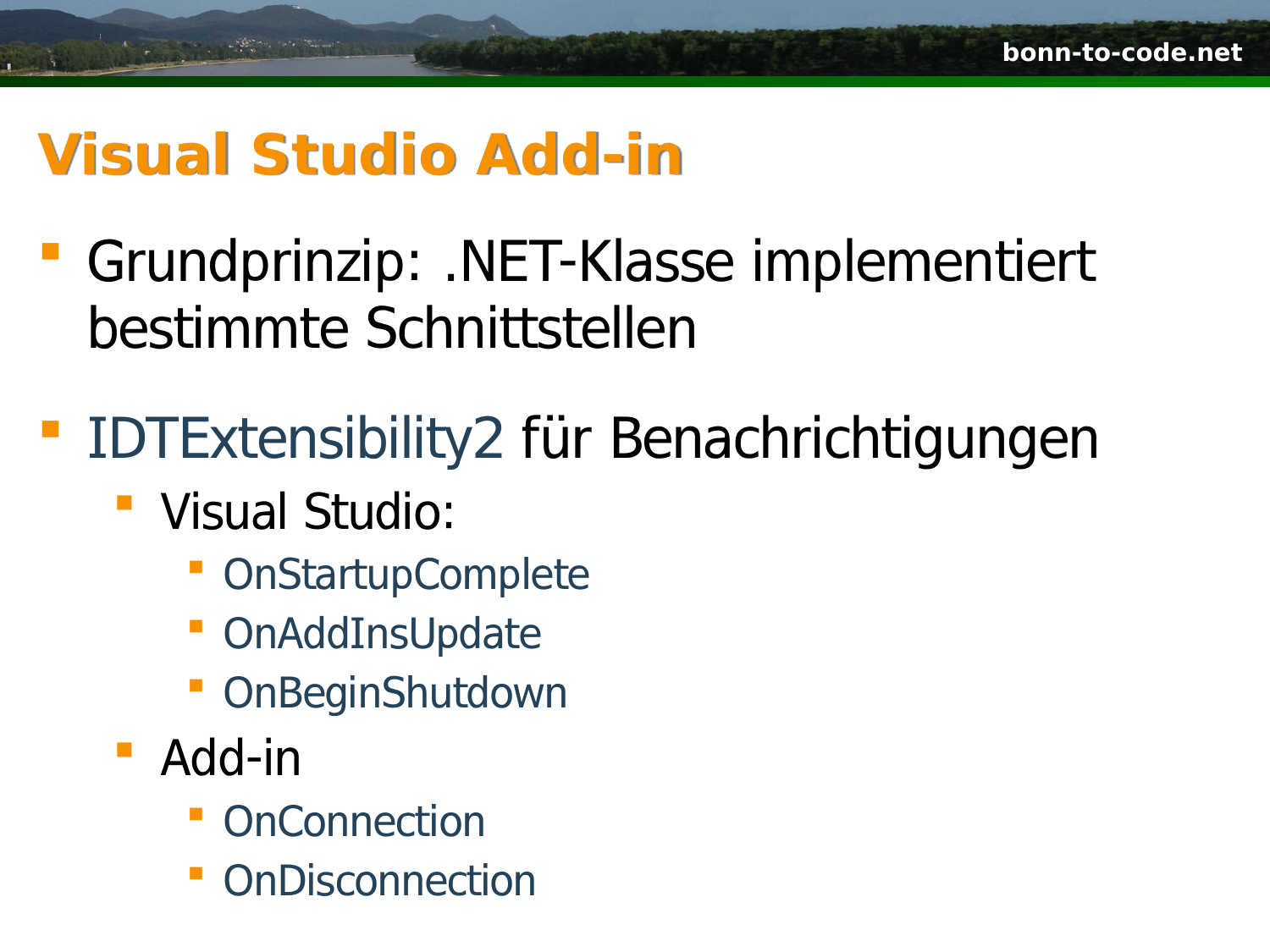

# Visual Studio Add-in
Grundprinzip: .NET-Klasse implementiert bestimmte Schnittstellen
IDTExtensibility2 für Benachrichtigungen
Visual Studio:
OnStartupComplete
OnAddInsUpdate
OnBeginShutdown
Add-in
OnConnection
OnDisconnection